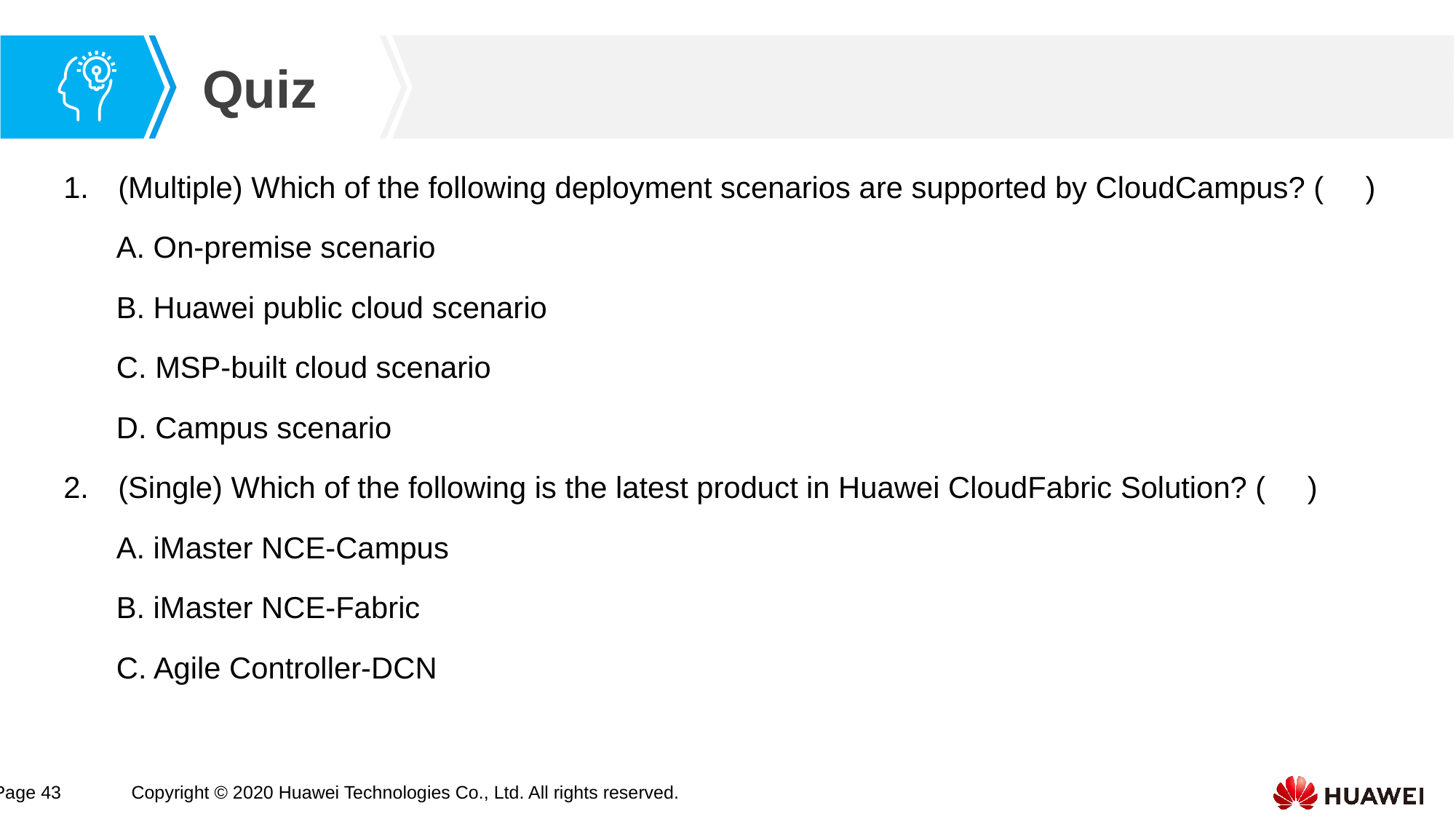

(Multiple) Which of the following deployment scenarios are supported by CloudCampus? (     )
A. On-premise scenario
B. Huawei public cloud scenario
C. MSP-built cloud scenario
D. Campus scenario
(Single) Which of the following is the latest product in Huawei CloudFabric Solution? (     )
A. iMaster NCE-Campus
B. iMaster NCE-Fabric
C. Agile Controller-DCN